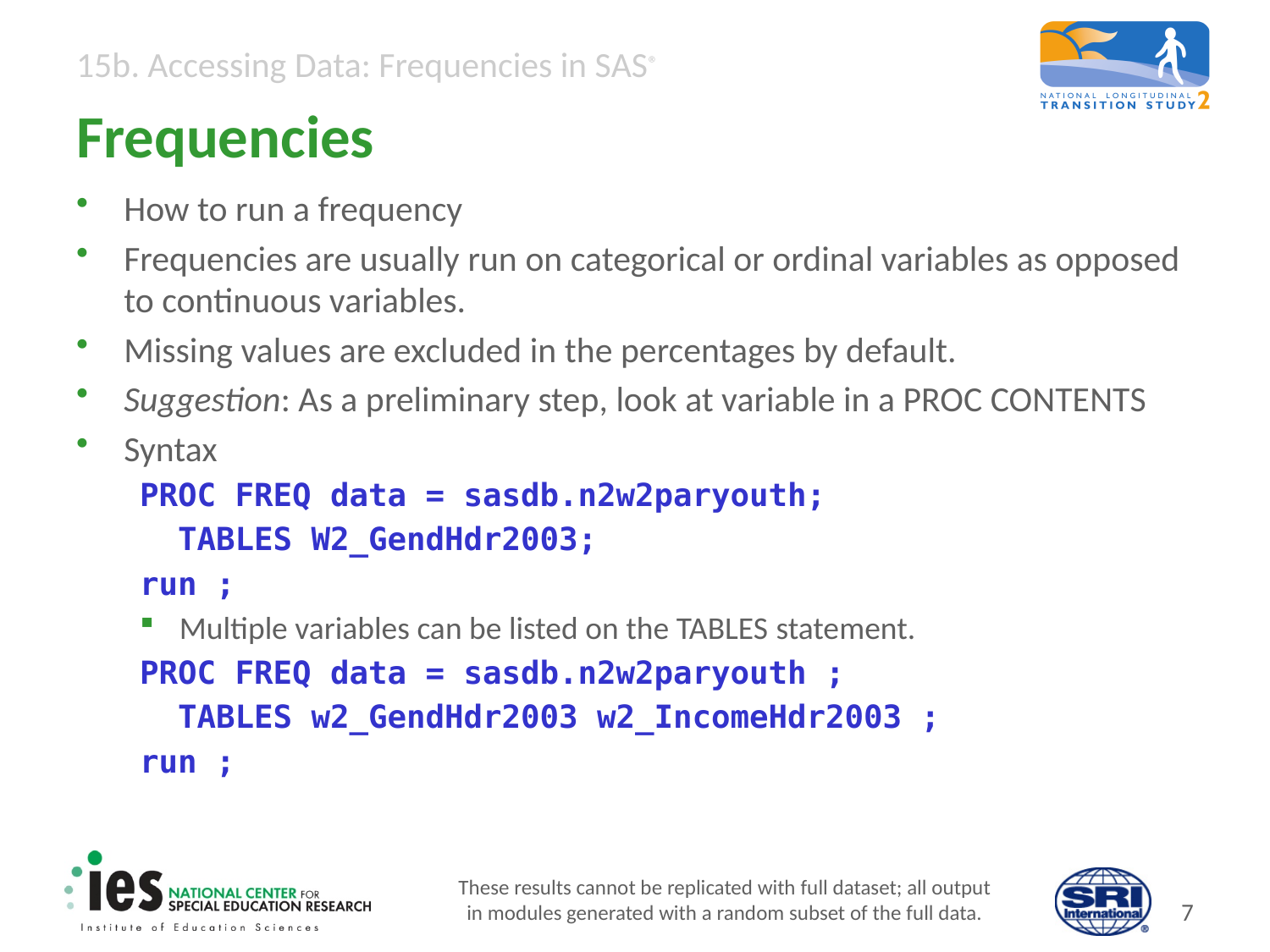

# Frequencies
How to run a frequency
Frequencies are usually run on categorical or ordinal variables as opposed to continuous variables.
Missing values are excluded in the percentages by default.
Suggestion: As a preliminary step, look at variable in a PROC CONTENTS
Syntax
PROC FREQ data = sasdb.n2w2paryouth;
  TABLES W2_GendHdr2003;
run ;
Multiple variables can be listed on the TABLES statement.
PROC FREQ data = sasdb.n2w2paryouth ;
  TABLES w2_GendHdr2003 w2_IncomeHdr2003 ;
run ;
These results cannot be replicated with full dataset; all output
in modules generated with a random subset of the full data.
7